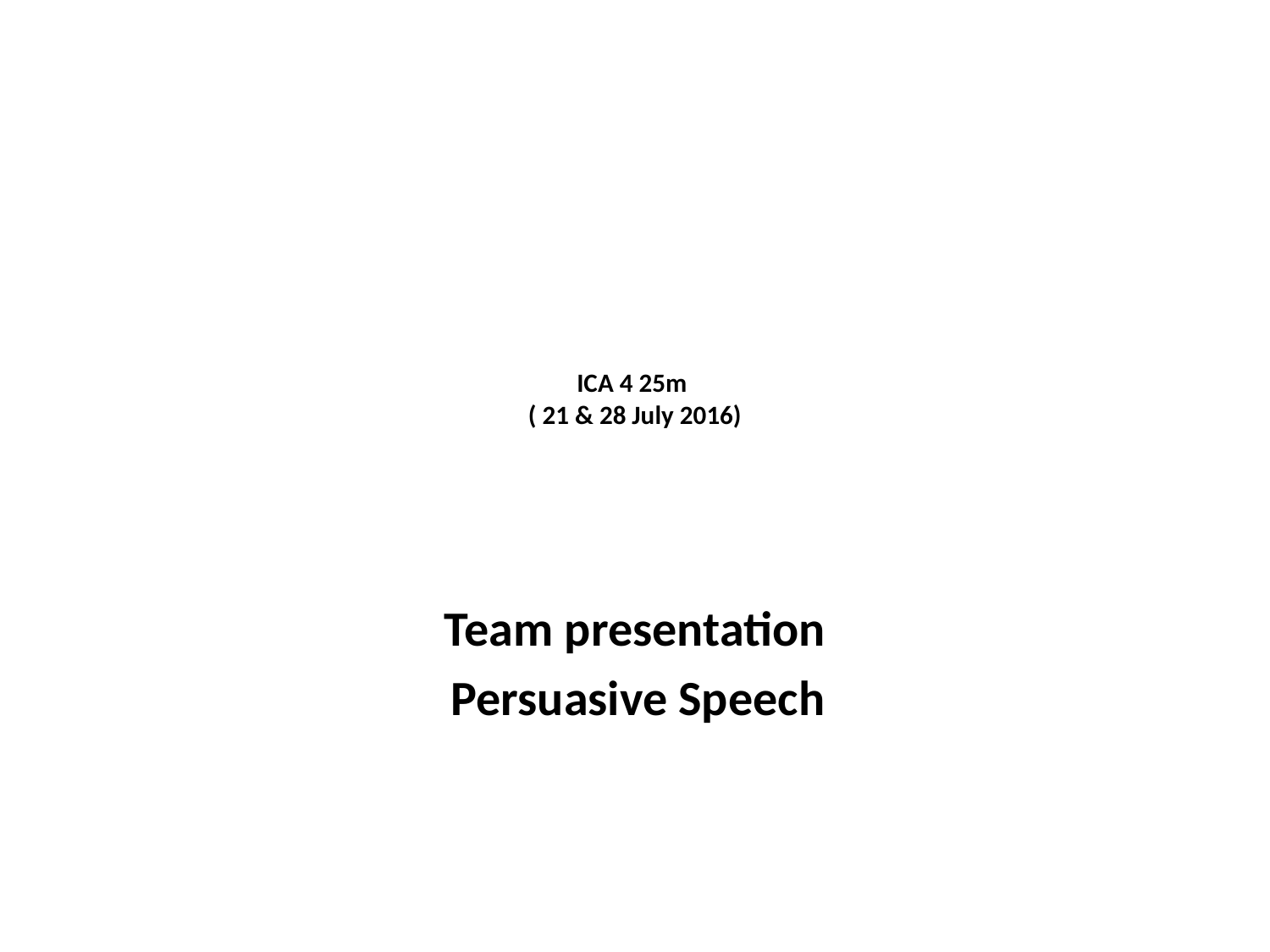

# ICA 4 25m ( 21 & 28 July 2016)

Team presentation
   Persuasive Speech